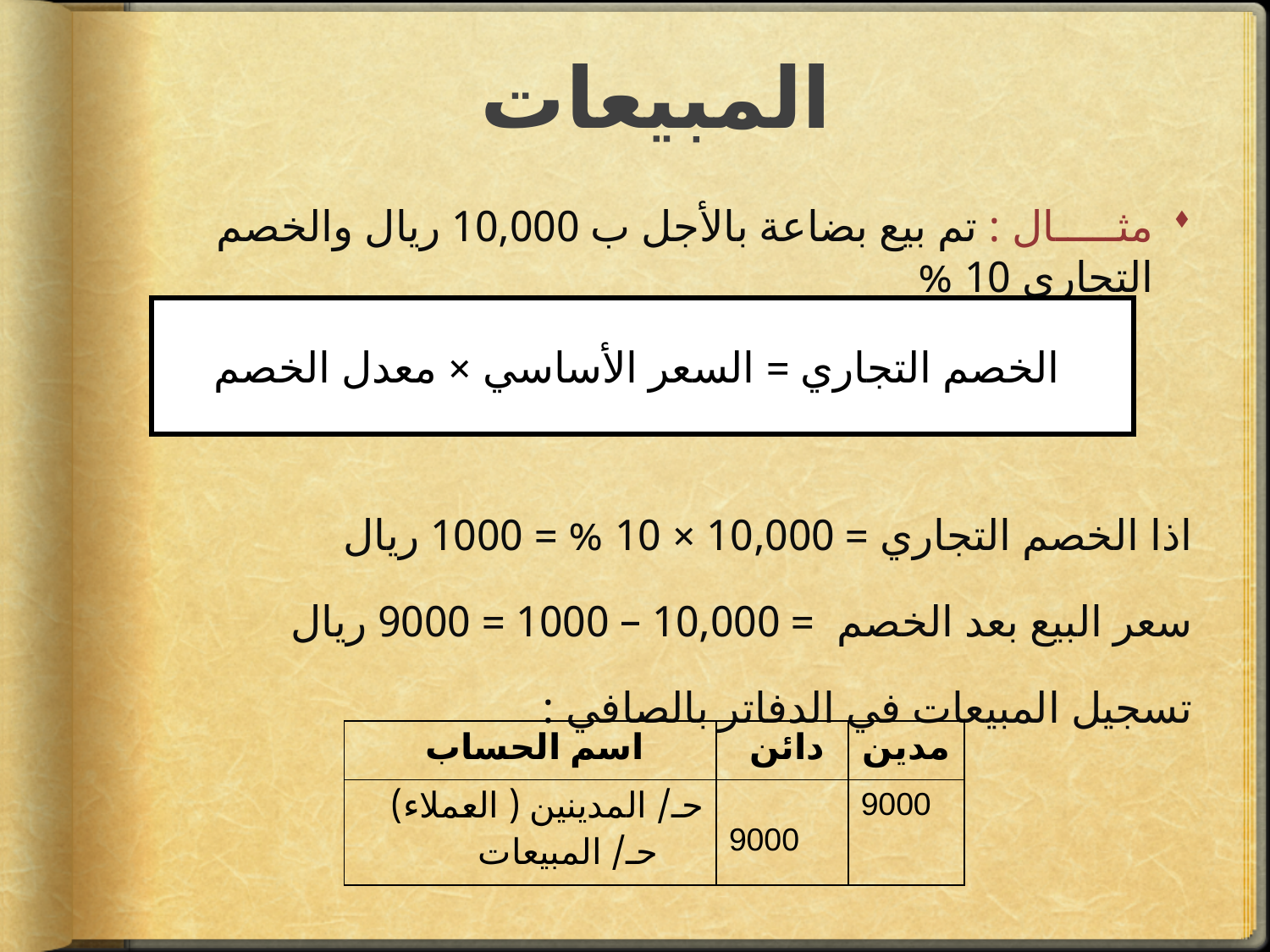

# المبيعات
مثـــــال : تم بيع بضاعة بالأجل ب 10,000 ريال والخصم التجاري 10 %

اذا الخصم التجاري = 10,000 × 10 % = 1000 ريال
سعر البيع بعد الخصم  = 10,000 – 1000 = 9000 ريال
تسجيل المبيعات في الدفاتر بالصافي :

الخصم التجاري = السعر الأساسي × معدل الخصم
| اسم الحساب | دائن | مدين |
| --- | --- | --- |
| حـ/ المدينين ( العملاء) حـ/ المبيعات | 9000 | 9000 |